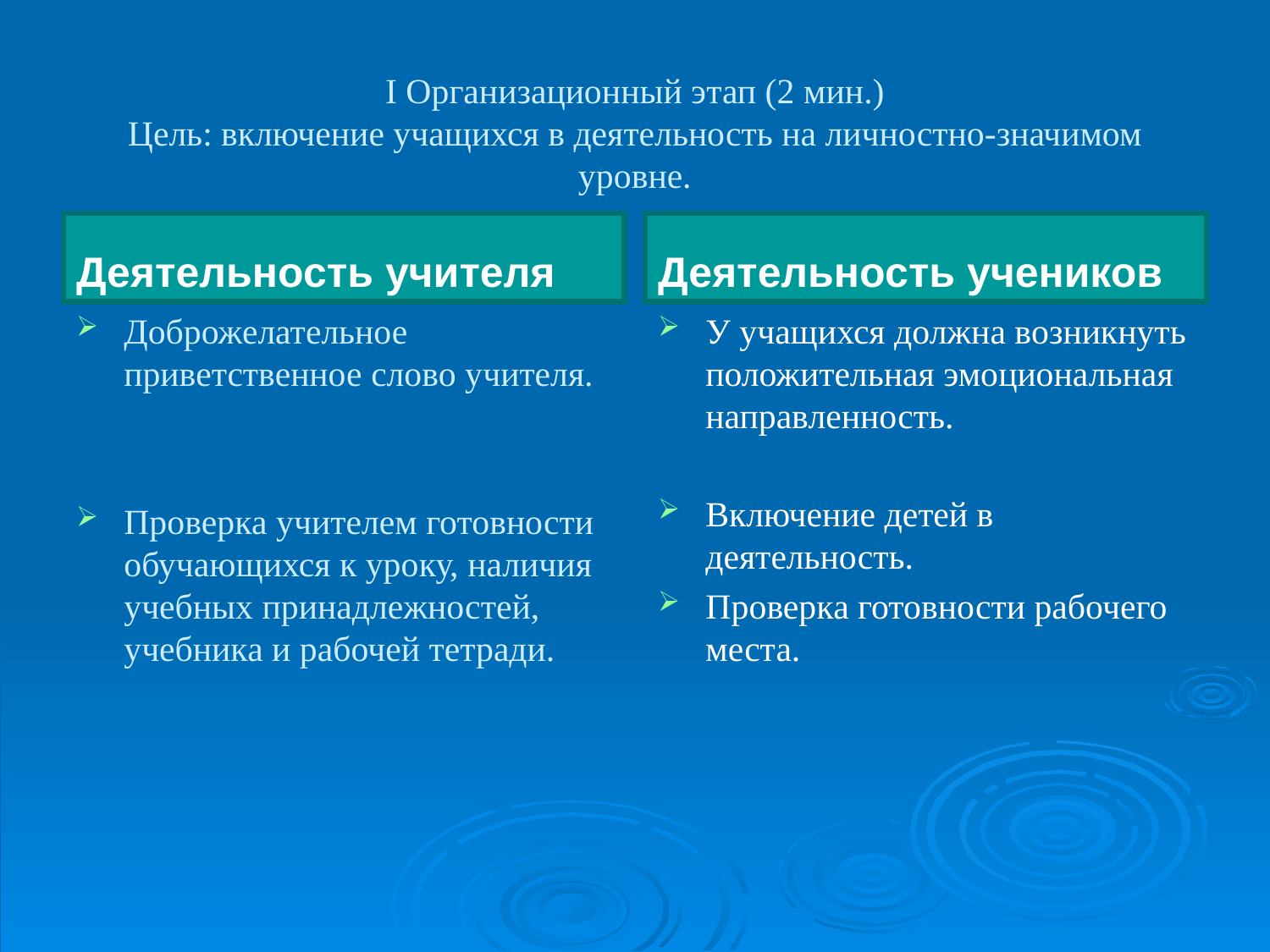

# I Организационный этап (2 мин.) Цель: включение учащихся в деятельность на личностно-значимом уровне.
Деятельность учителя
Деятельность учеников
Доброжелательное приветственное слово учителя.

Проверка учителем готовности обучающихся к уроку, наличия учебных принадлежностей, учебника и рабочей тетради.

У учащихся должна возникнуть положительная эмоциональная направленность.

Включение детей в деятельность.
Проверка готовности рабочего места.